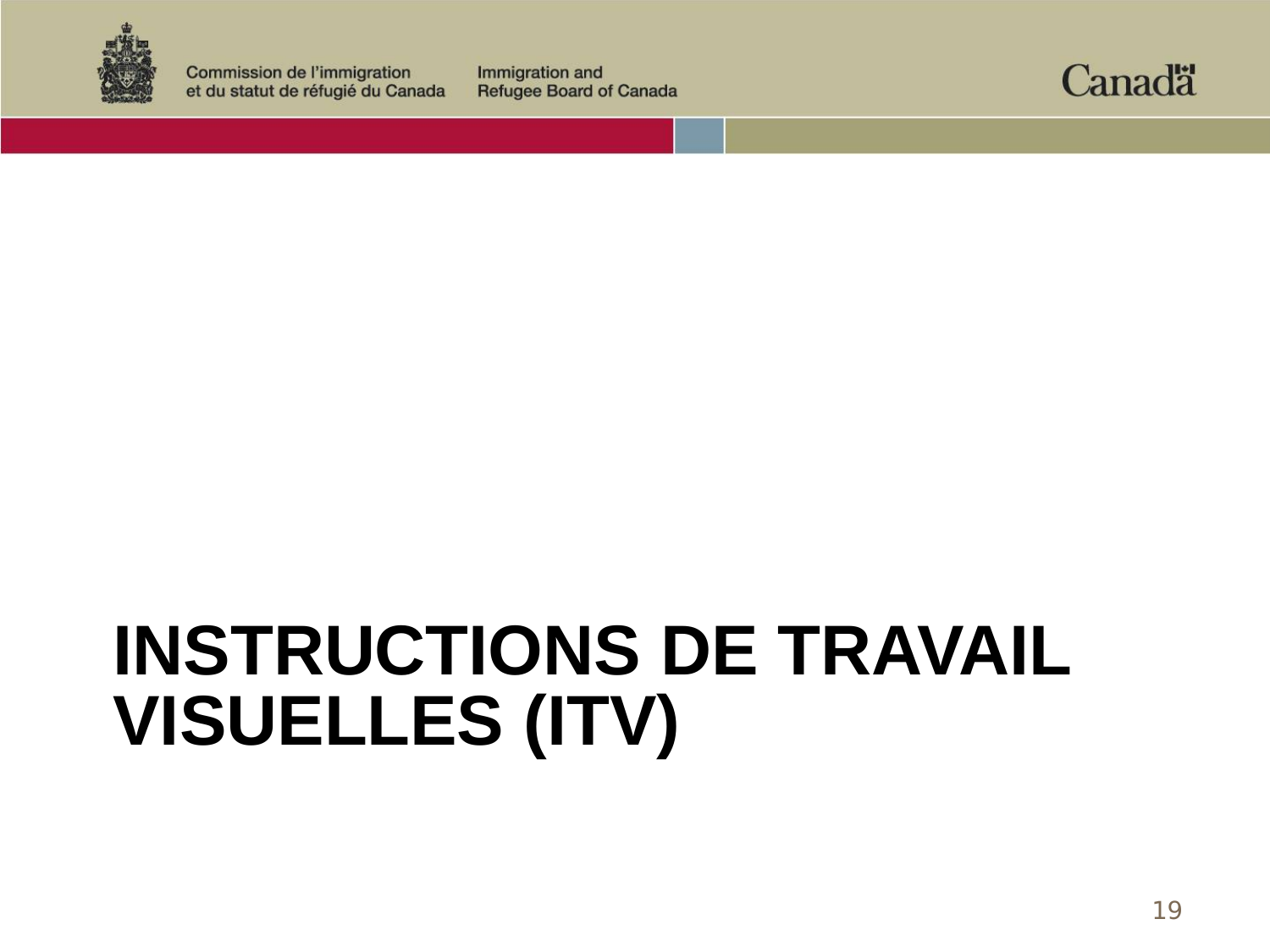

# INSTRUCTIONS DE TRAVAIL VISUELLES (ITV)
19